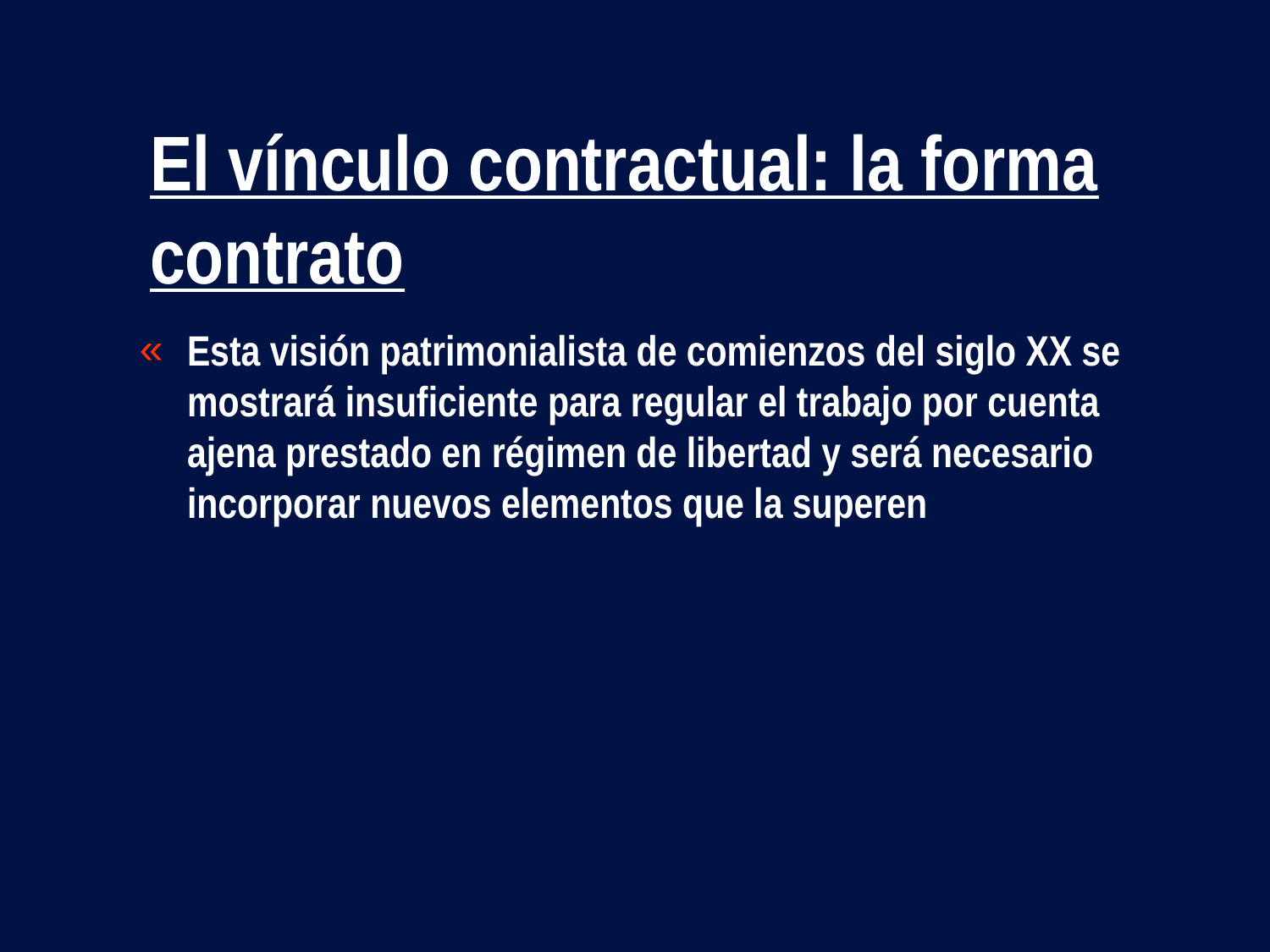

# El vínculo contractual: la forma contrato
Esta visión patrimonialista de comienzos del siglo XX se mostrará insuficiente para regular el trabajo por cuenta ajena prestado en régimen de libertad y será necesario incorporar nuevos elementos que la superen